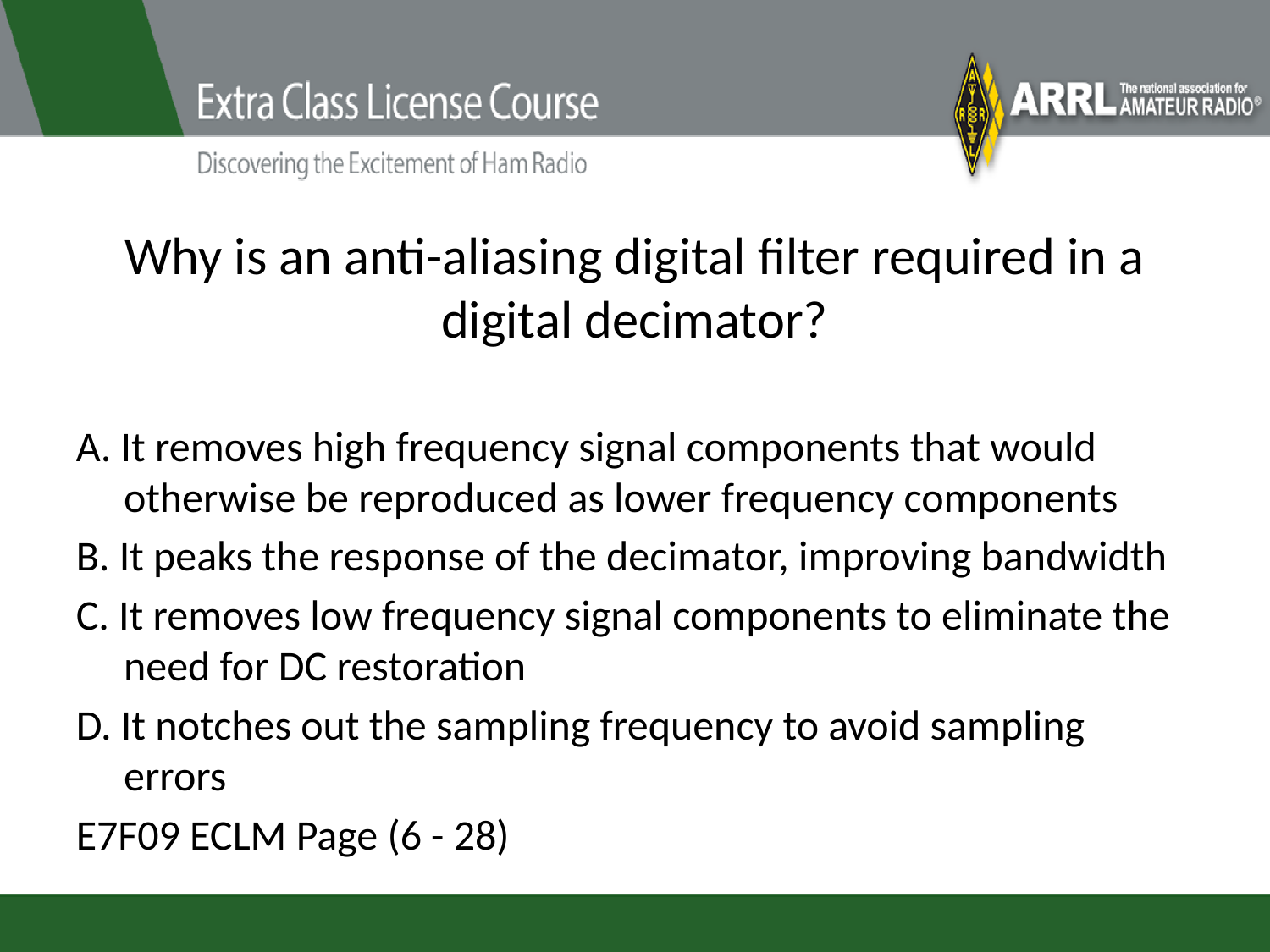

# Why is an anti-aliasing digital filter required in a digital decimator?
A. It removes high frequency signal components that would otherwise be reproduced as lower frequency components
B. It peaks the response of the decimator, improving bandwidth
C. It removes low frequency signal components to eliminate the need for DC restoration
D. It notches out the sampling frequency to avoid sampling errors
E7F09 ECLM Page (6 - 28)